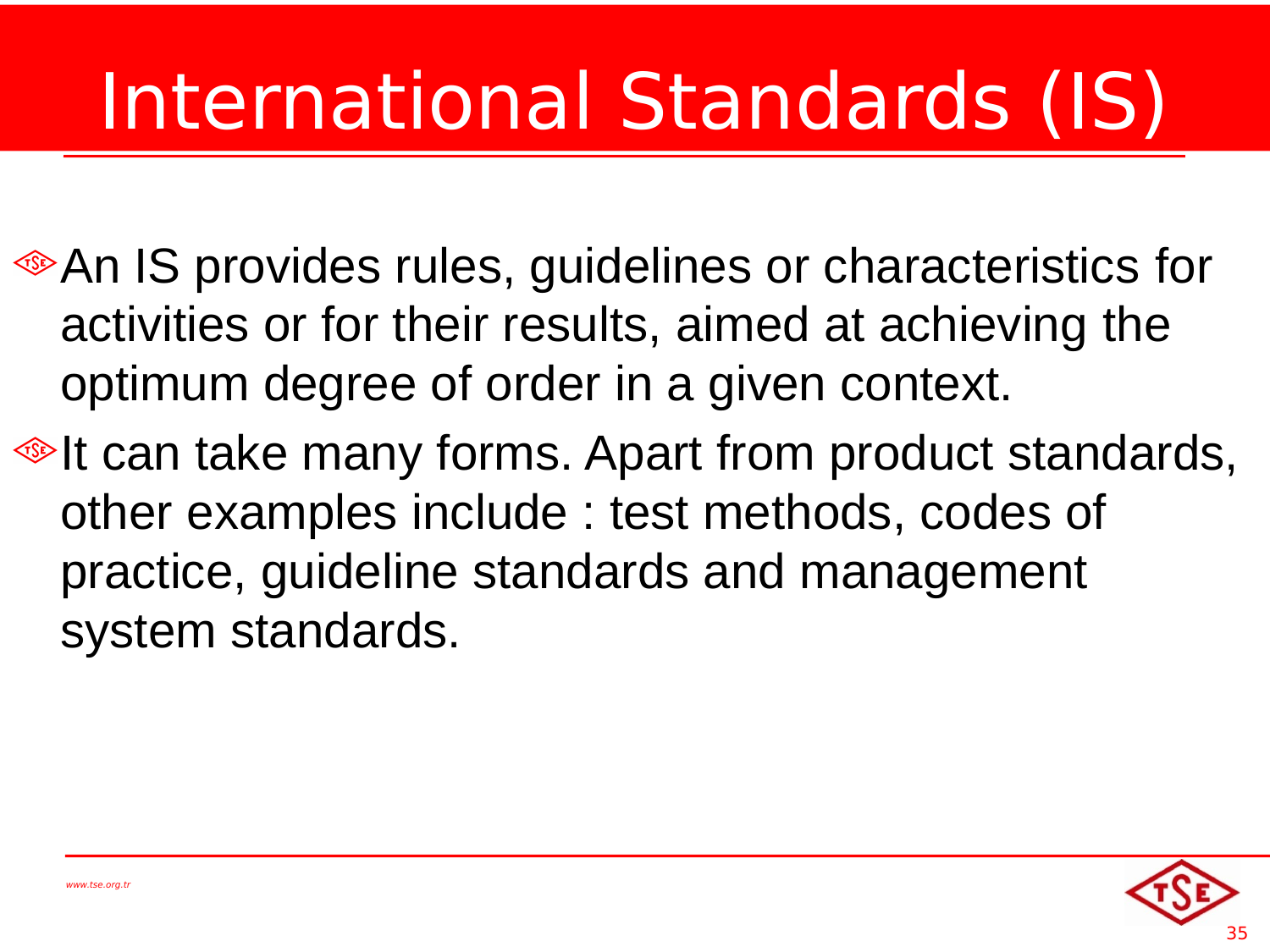

# International Standards (IS)
An IS provides rules, guidelines or characteristics for activities or for their results, aimed at achieving the optimum degree of order in a given context.
It can take many forms. Apart from product standards, other examples include : test methods, codes of practice, guideline standards and management system standards.

www.tse.org.tr
35